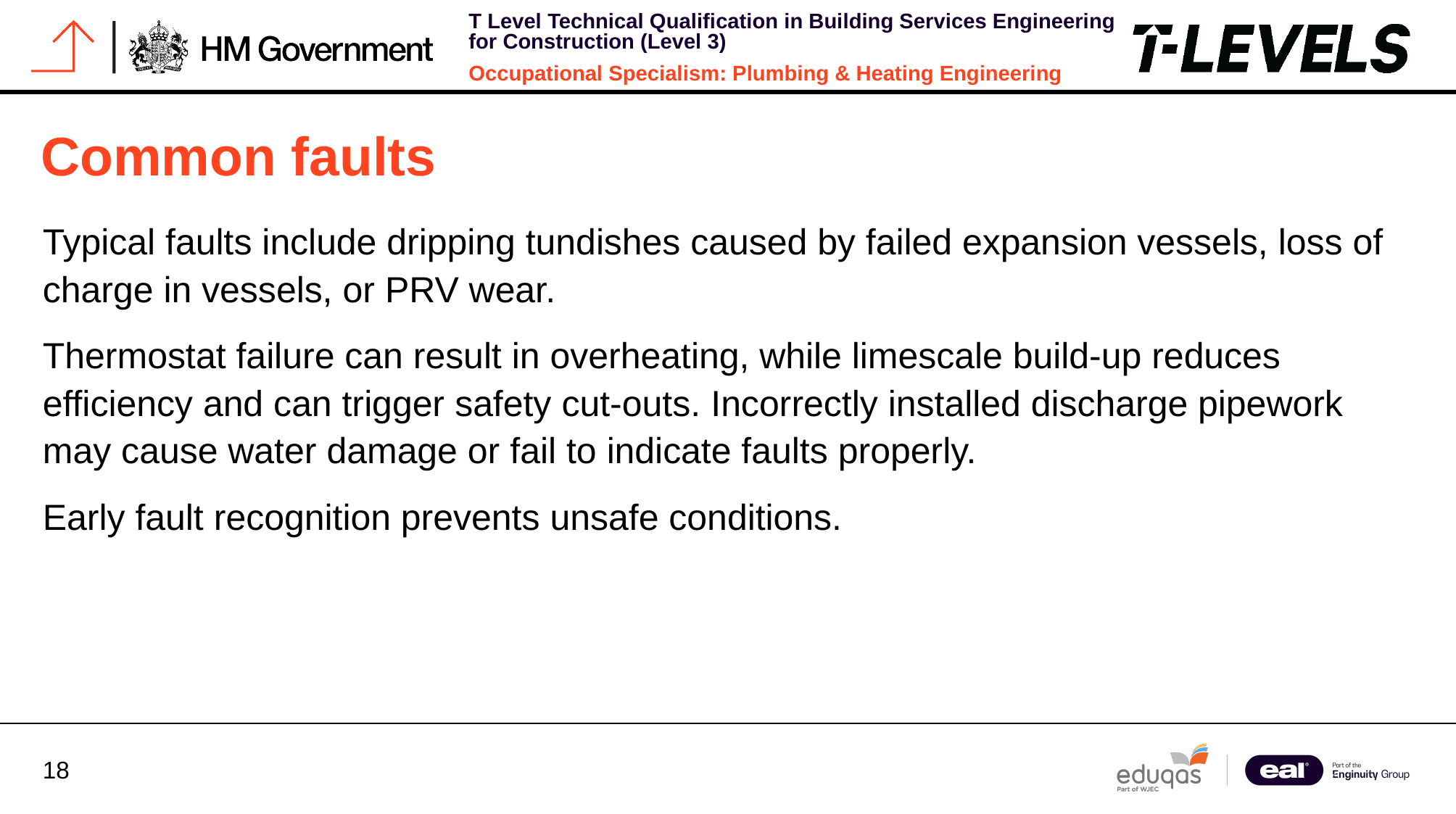

# Common faults
Typical faults include dripping tundishes caused by failed expansion vessels, loss of charge in vessels, or PRV wear.
Thermostat failure can result in overheating, while limescale build-up reduces efficiency and can trigger safety cut-outs. Incorrectly installed discharge pipework may cause water damage or fail to indicate faults properly.
Early fault recognition prevents unsafe conditions.